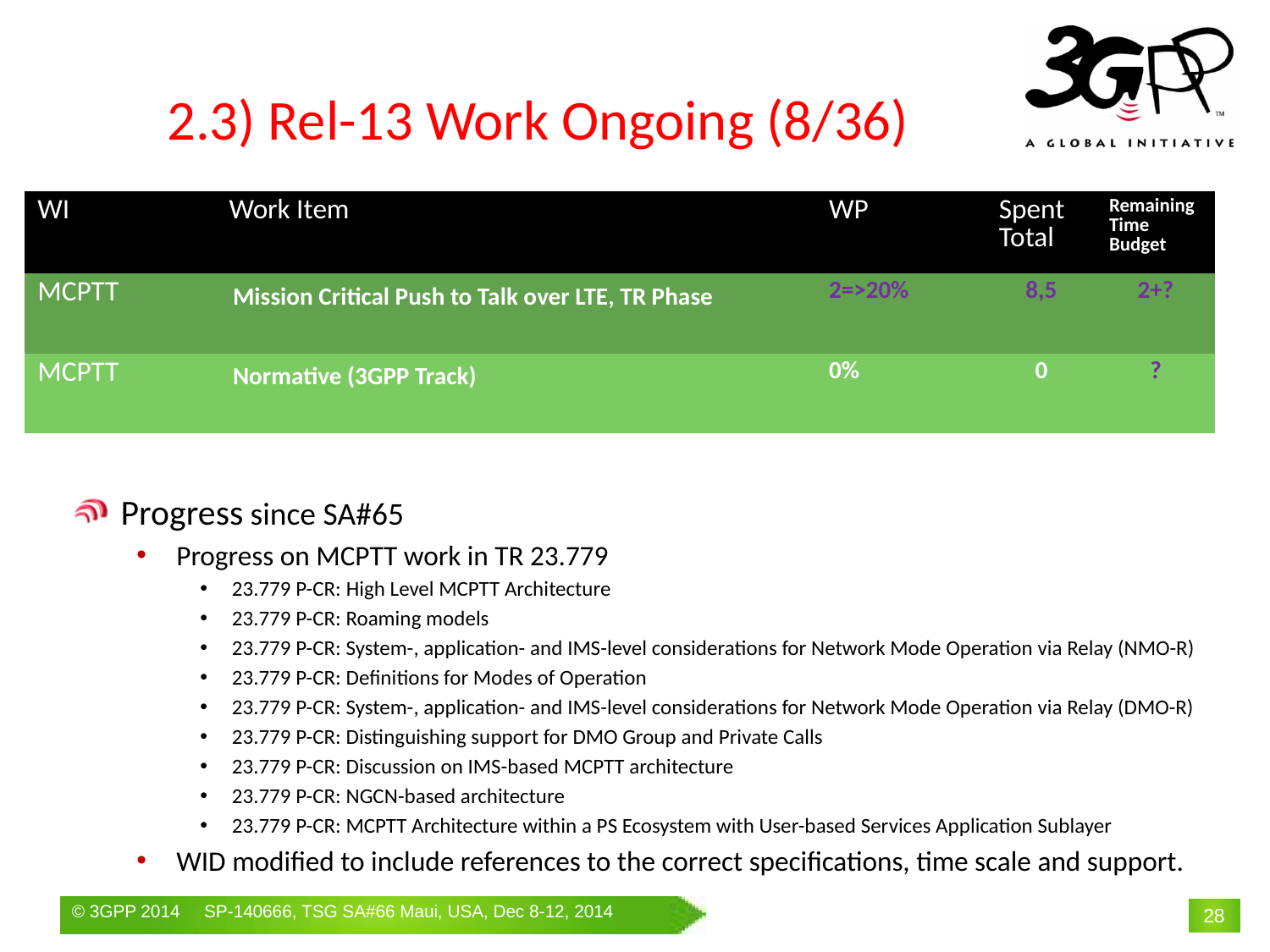

# 2.3) Rel-13 Work Ongoing (8/36)
| WI | Work Item | WP | Spent Total | Remaining Time Budget |
| --- | --- | --- | --- | --- |
| MCPTT | Mission Critical Push to Talk over LTE, TR Phase | 2=>20% | 8,5 | 2+? |
| MCPTT | Normative (3GPP Track) | 0% | 0 | ? |
Progress since SA#65
Progress on MCPTT work in TR 23.779
23.779 P-CR: High Level MCPTT Architecture
23.779 P-CR: Roaming models
23.779 P-CR: System-, application- and IMS-level considerations for Network Mode Operation via Relay (NMO-R)
23.779 P-CR: Definitions for Modes of Operation
23.779 P-CR: System-, application- and IMS-level considerations for Network Mode Operation via Relay (DMO-R)
23.779 P-CR: Distinguishing support for DMO Group and Private Calls
23.779 P-CR: Discussion on IMS-based MCPTT architecture
23.779 P-CR: NGCN-based architecture
23.779 P-CR: MCPTT Architecture within a PS Ecosystem with User-based Services Application Sublayer
WID modified to include references to the correct specifications, time scale and support.